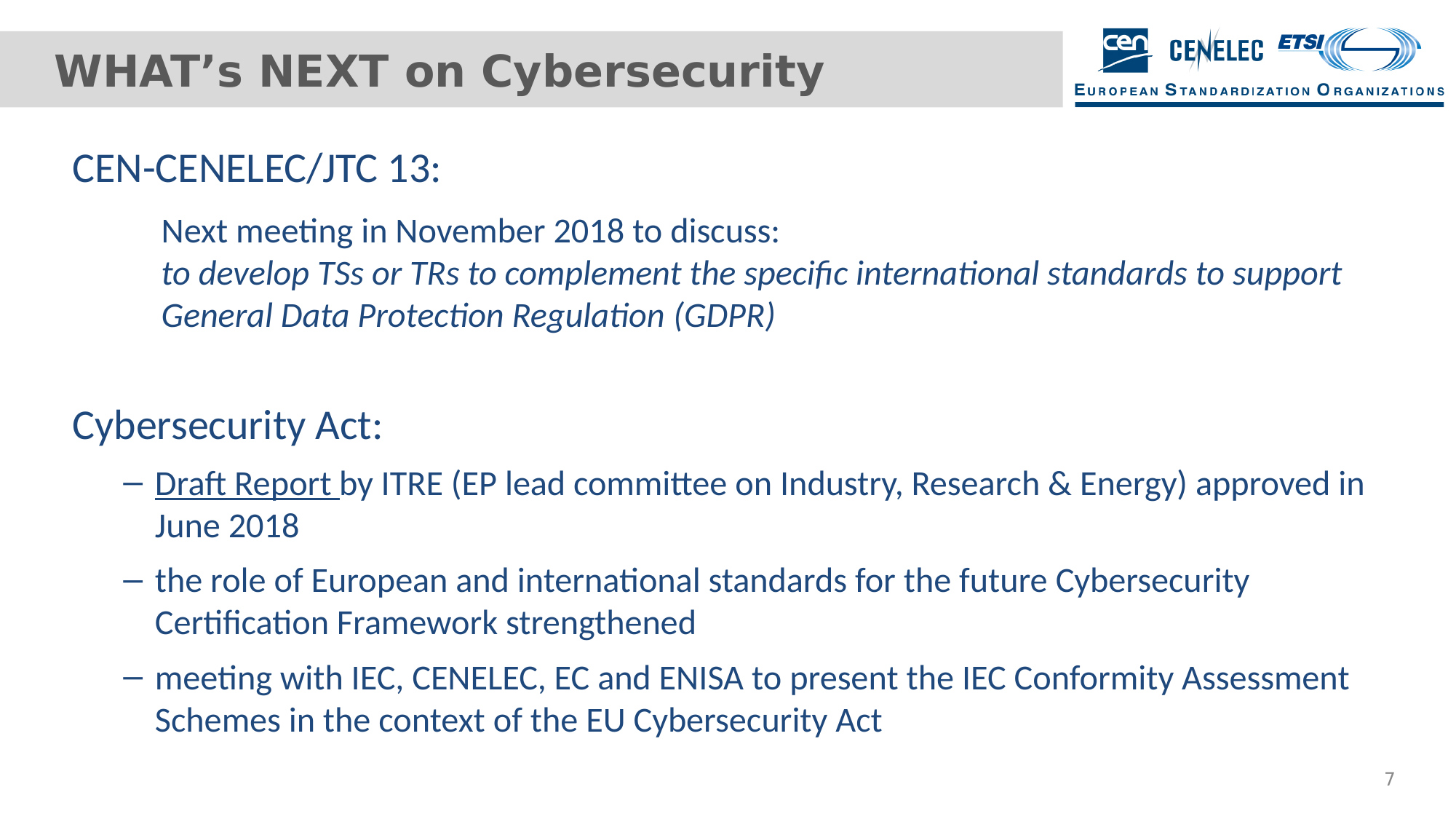

# WHAT’s NEXT on Cybersecurity
CEN-CENELEC/JTC 13:
Next meeting in November 2018 to discuss:
to develop TSs or TRs to complement the specific international standards to support General Data Protection Regulation (GDPR)

Cybersecurity Act:
Draft Report by ITRE (EP lead committee on Industry, Research & Energy) approved in June 2018
the role of European and international standards for the future Cybersecurity Certification Framework strengthened
meeting with IEC, CENELEC, EC and ENISA to present the IEC Conformity Assessment Schemes in the context of the EU Cybersecurity Act
7